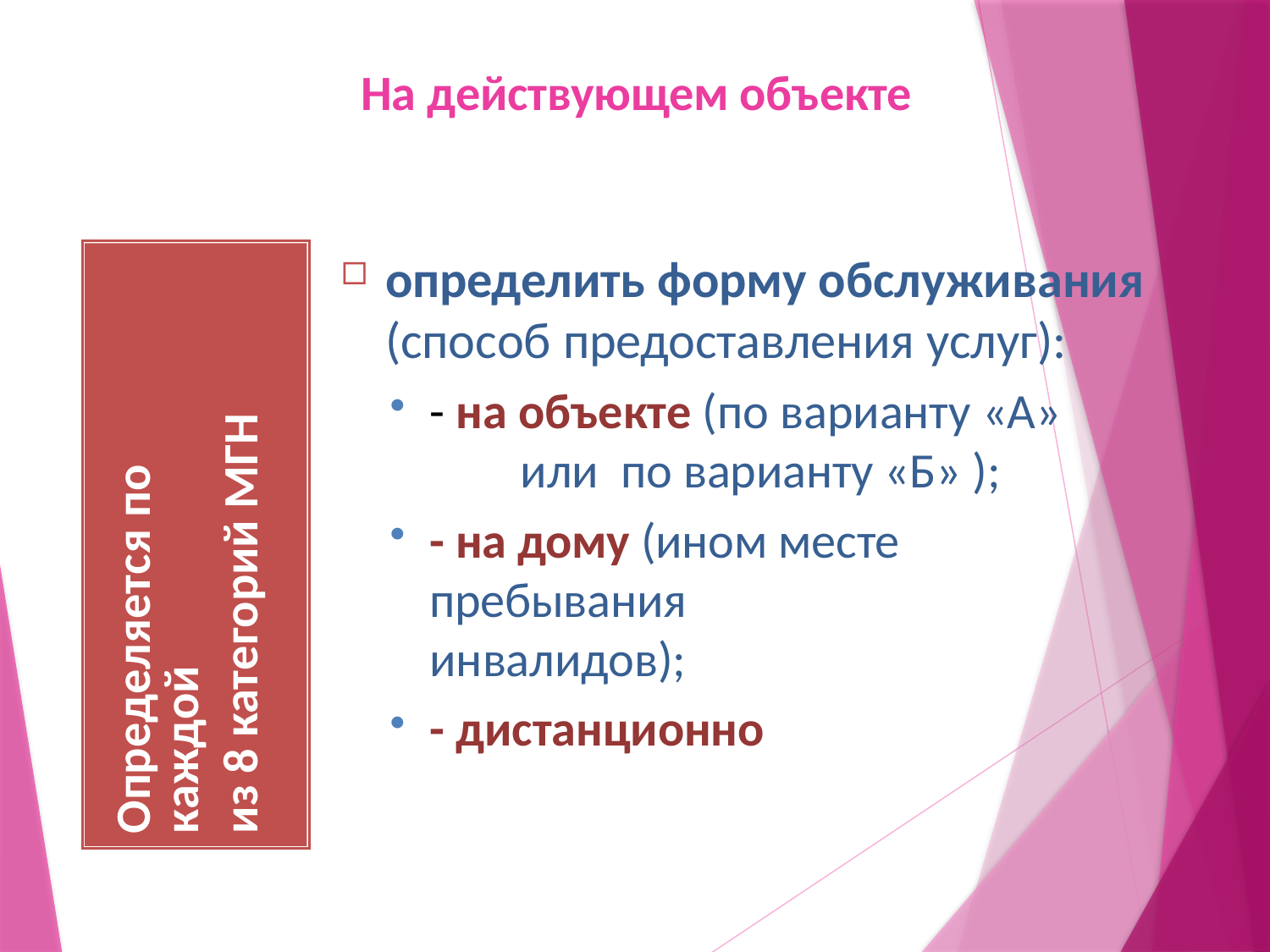

# На действующем объекте

определить форму обслуживания
(способ предоставления услуг):
- на объекте (по варианту «А»	или  по варианту «Б» );
- на дому (ином месте пребывания
инвалидов);
- дистанционно

Определяется по каждой
из 8 категорий МГН